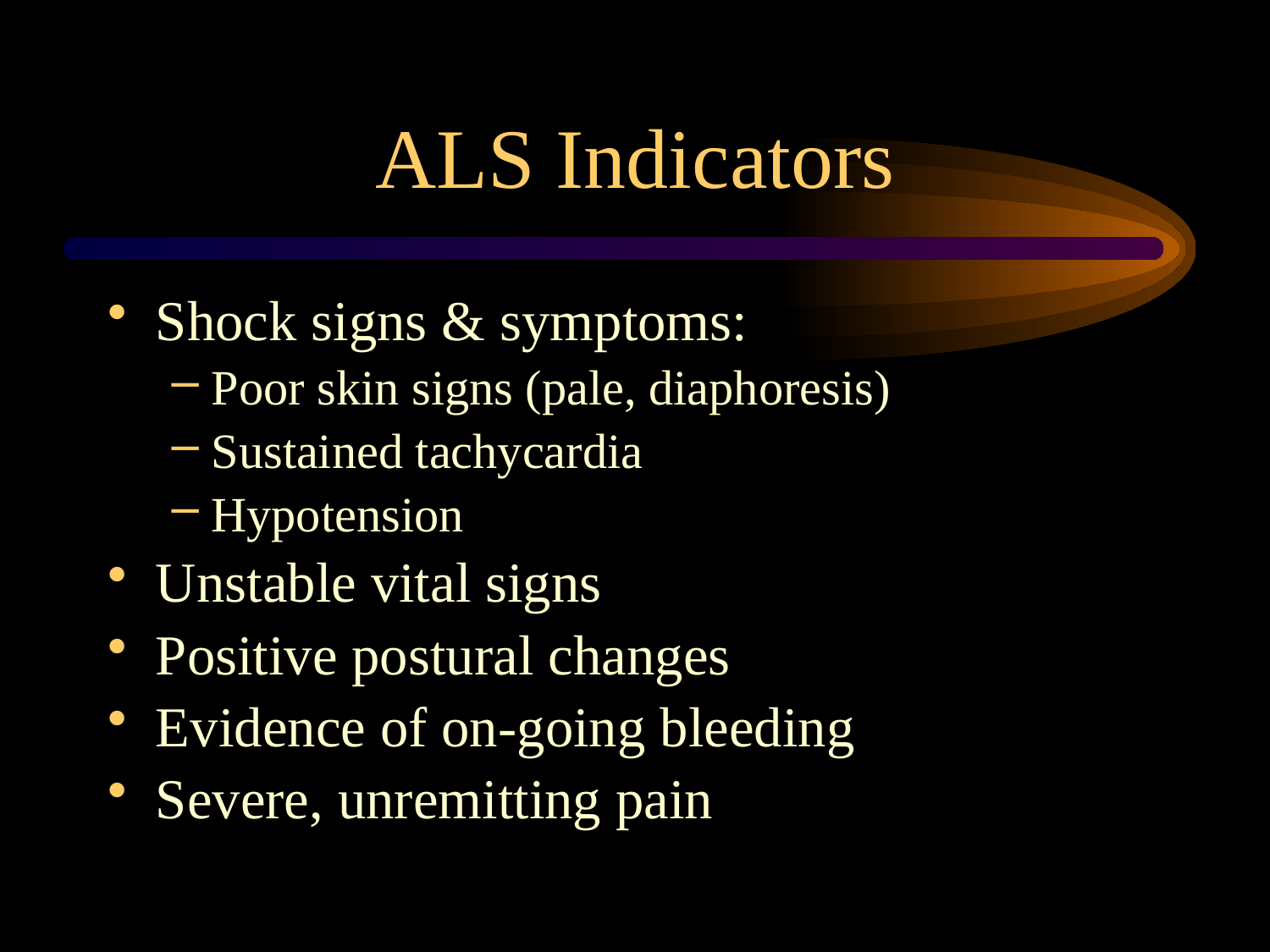

# ALS Indicators
Shock signs & symptoms:
Poor skin signs (pale, diaphoresis)
Sustained tachycardia
Hypotension
Unstable vital signs
Positive postural changes
Evidence of on-going bleeding
Severe, unremitting pain